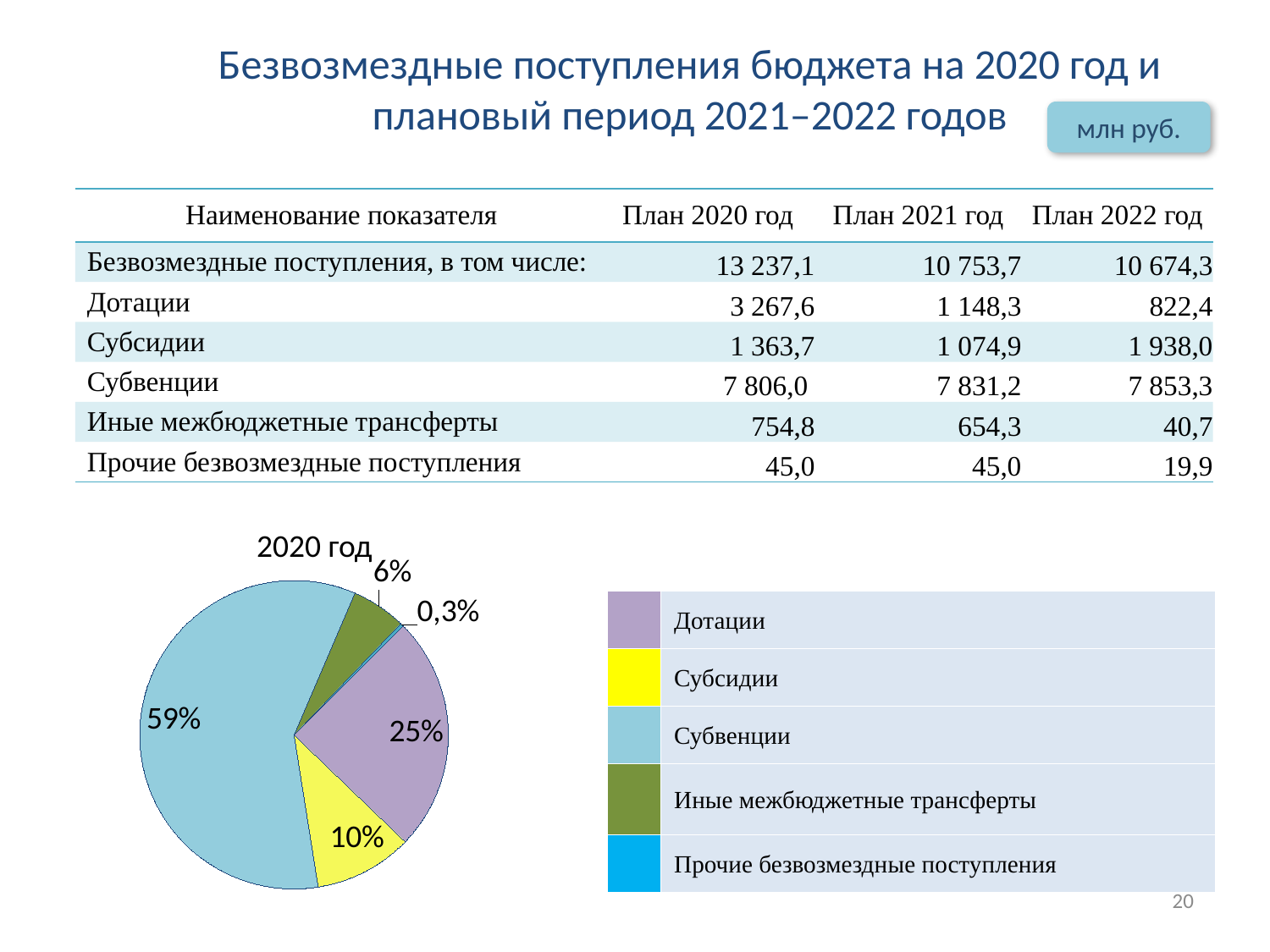

# Безвозмездные поступления бюджета на 2020 год и плановый период 2021–2022 годов
млн руб.
| Наименование показателя | План 2020 год | План 2021 год | План 2022 год |
| --- | --- | --- | --- |
| Безвозмездные поступления, в том числе: | 13 237,1 | 10 753,7 | 10 674,3 |
| Дотации | 3 267,6 | 1 148,3 | 822,4 |
| Субсидии | 1 363,7 | 1 074,9 | 1 938,0 |
| Субвенции | 7 806,0 | 7 831,2 | 7 853,3 |
| Иные межбюджетные трансферты | 754,8 | 654,3 | 40,7 |
| Прочие безвозмездные поступления | 45,0 | 45,0 | 19,9 |
2020 год

### Chart

| Category | Безвозмедные поступления в 2018 году |
|---|---|
| Дотации   | 3268.0 |
| Субсидии   | 1364.0 |
| Субвенции   | 7806.0 |
| Иные межбюджетные трансферты
 | 755.0 |
| Прочие безвозмездные поступления  | 45.0 |
|  | Дотации |
| --- | --- |
|  | Субсидии |
|  | Субвенции |
|  | Иные межбюджетные трансферты |
|  | Прочие безвозмездные поступления |
20